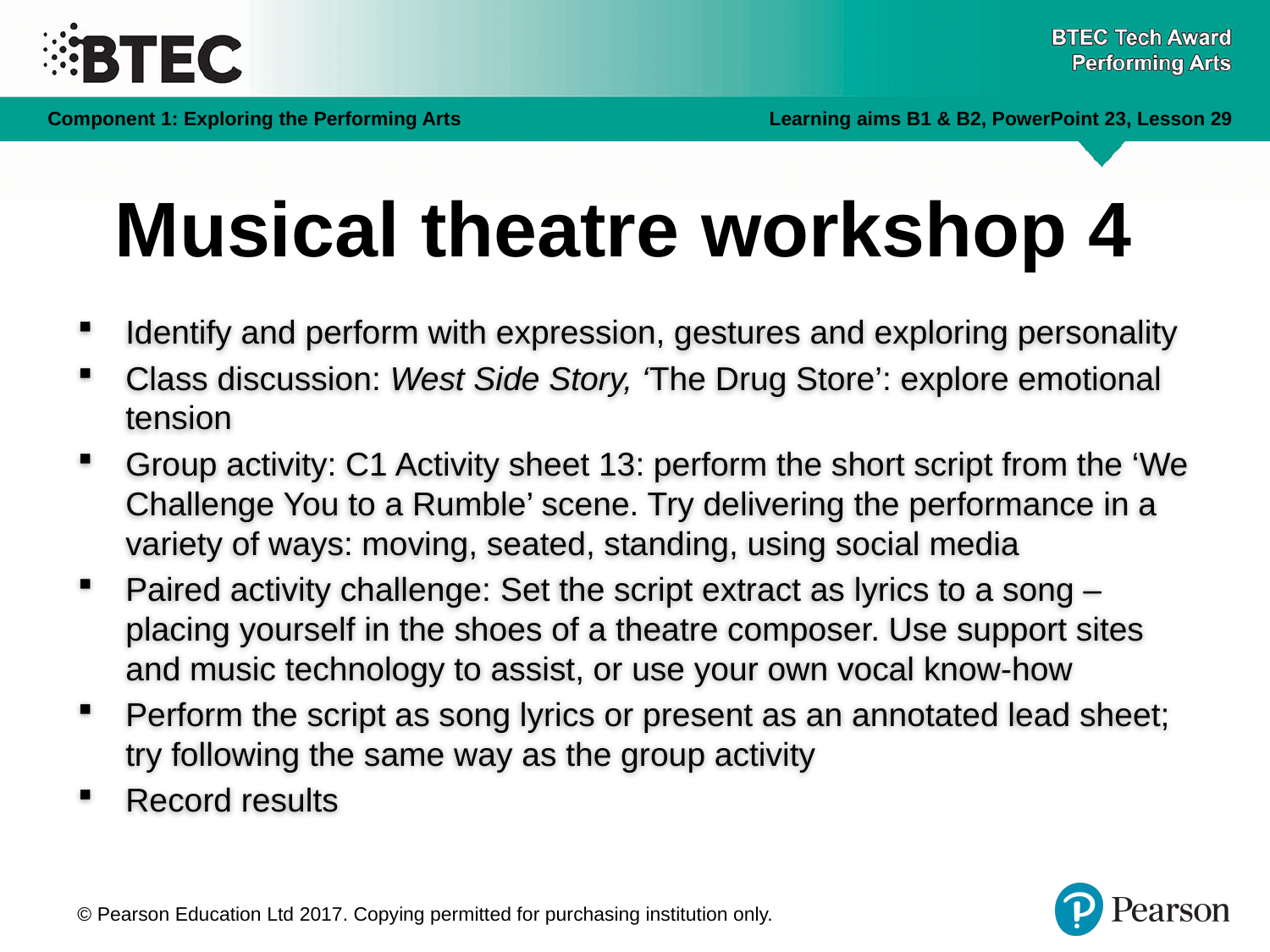

# Musical theatre workshop 4
Identify and perform with expression, gestures and exploring personality
Class discussion: West Side Story, ‘The Drug Store’: explore emotional tension
Group activity: C1 Activity sheet 13: perform the short script from the ‘We Challenge You to a Rumble’ scene. Try delivering the performance in a variety of ways: moving, seated, standing, using social media
Paired activity challenge: Set the script extract as lyrics to a song – placing yourself in the shoes of a theatre composer. Use support sites and music technology to assist, or use your own vocal know-how
Perform the script as song lyrics or present as an annotated lead sheet; try following the same way as the group activity
Record results

© Pearson Education Ltd 2017. Copying permitted for purchasing institution only.